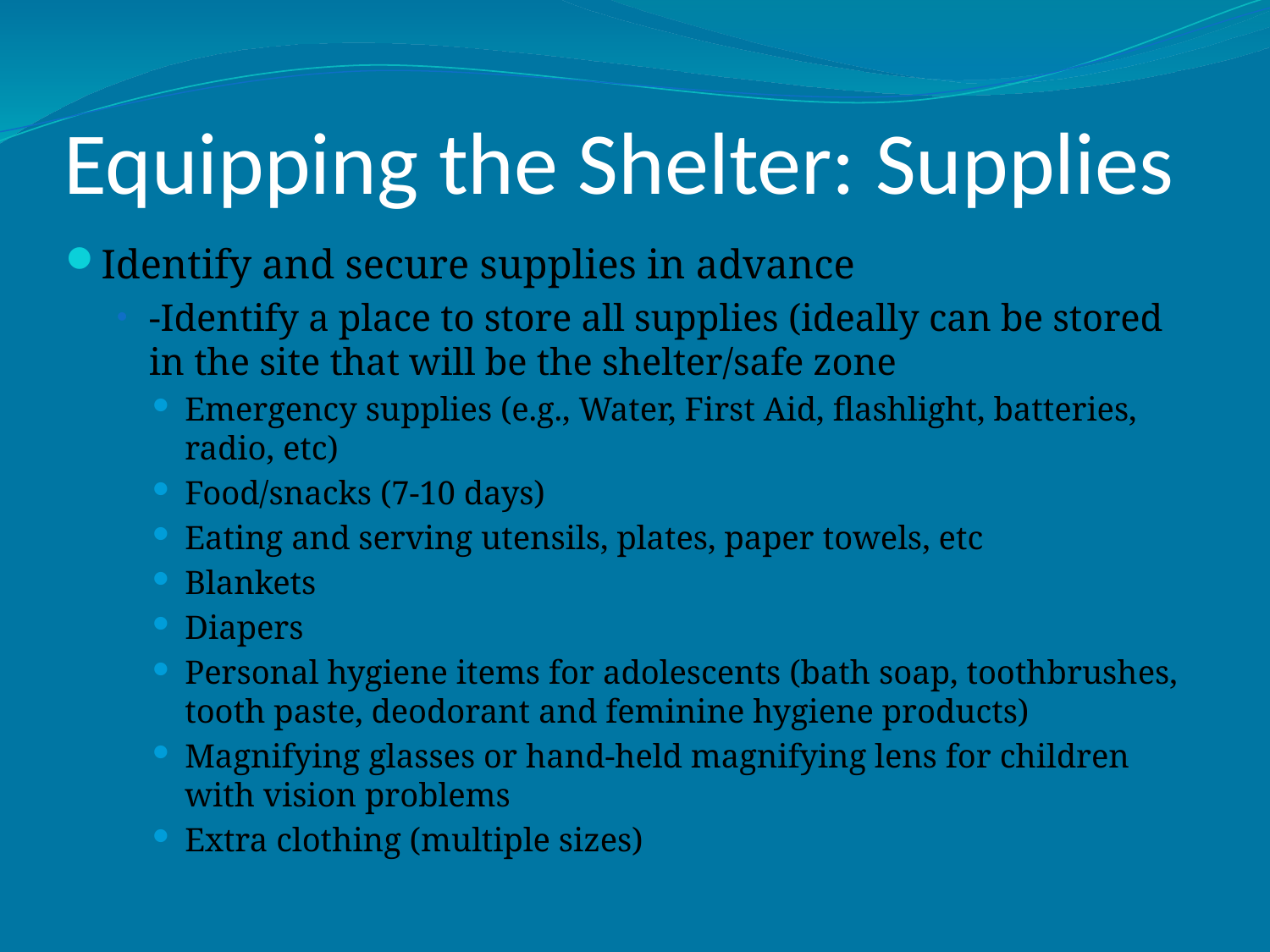

# Equipping the Shelter: Supplies
Identify and secure supplies in advance
-Identify a place to store all supplies (ideally can be stored in the site that will be the shelter/safe zone
Emergency supplies (e.g., Water, First Aid, flashlight, batteries, radio, etc)
Food/snacks (7-10 days)
Eating and serving utensils, plates, paper towels, etc
Blankets
Diapers
Personal hygiene items for adolescents (bath soap, toothbrushes, tooth paste, deodorant and feminine hygiene products)
Magnifying glasses or hand-held magnifying lens for children with vision problems
Extra clothing (multiple sizes)